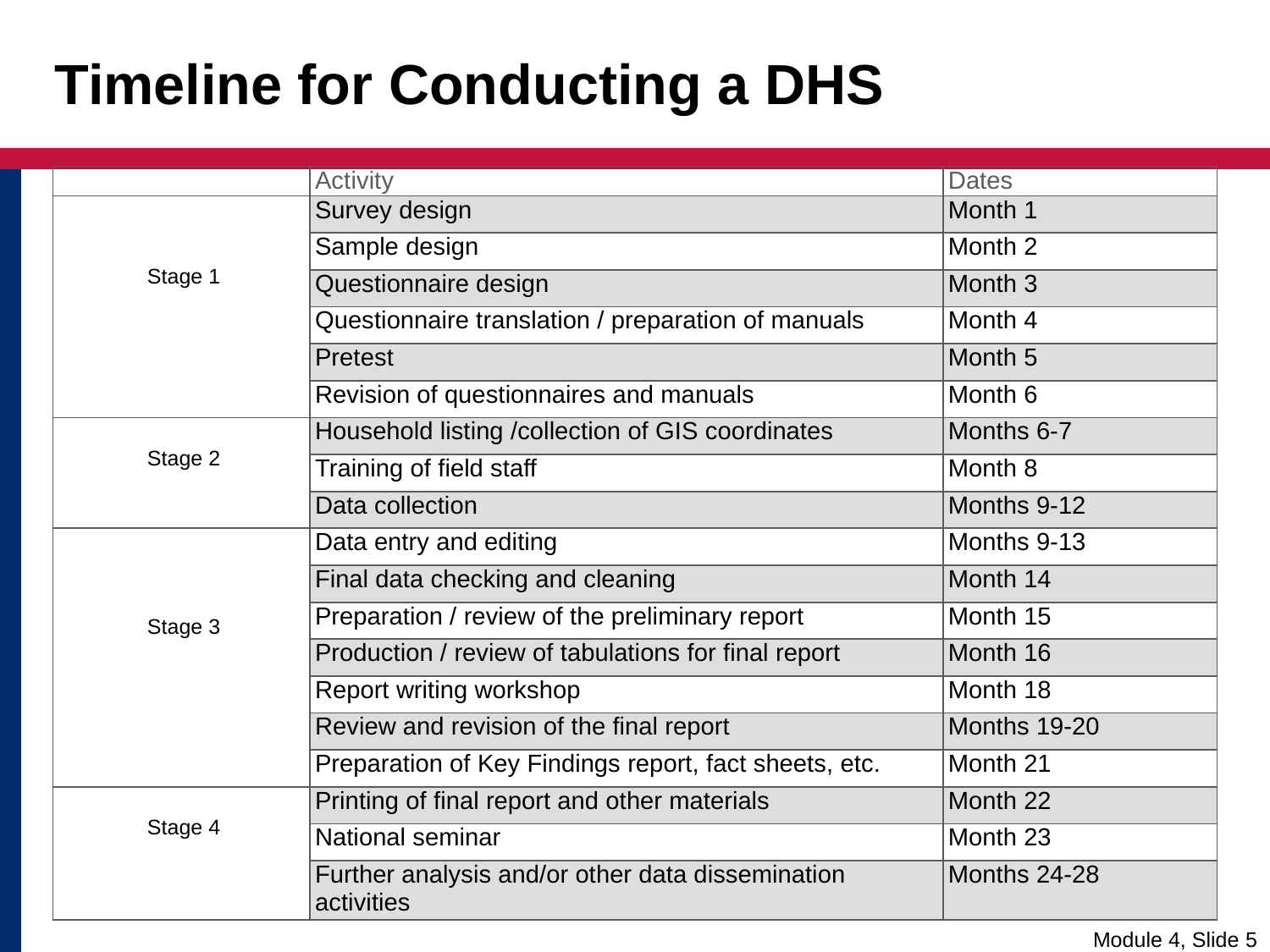

# Timeline for Conducting a DHS
|  | Activity | Dates |
| --- | --- | --- |
| Stage 1 | Survey design | Month 1 |
|  | Sample design | Month 2 |
|  | Questionnaire design | Month 3 |
|  | Questionnaire translation / preparation of manuals | Month 4 |
|  | Pretest | Month 5 |
|  | Revision of questionnaires and manuals | Month 6 |
| Stage 2 | Household listing /collection of GIS coordinates | Months 6-7 |
|  | Training of field staff | Month 8 |
|  | Data collection | Months 9-12 |
| Stage 3 | Data entry and editing | Months 9-13 |
|  | Final data checking and cleaning | Month 14 |
|  | Preparation / review of the preliminary report | Month 15 |
|  | Production / review of tabulations for final report | Month 16 |
|  | Report writing workshop | Month 18 |
|  | Review and revision of the final report | Months 19-20 |
|  | Preparation of Key Findings report, fact sheets, etc. | Month 21 |
| Stage 4 | Printing of final report and other materials | Month 22 |
|  | National seminar | Month 23 |
|  | Further analysis and/or other data dissemination activities | Months 24-28 |
 Module 4, Slide 5